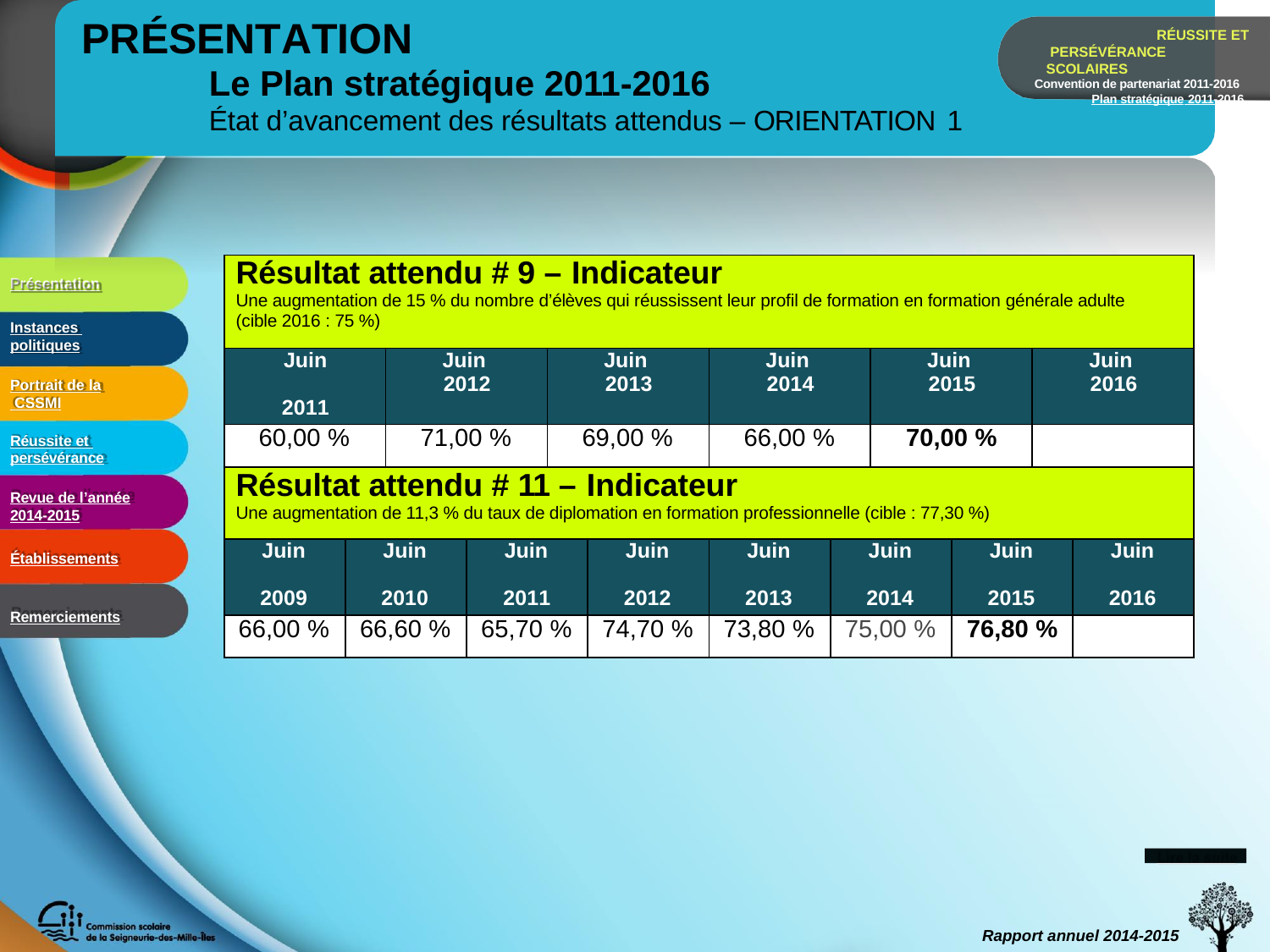

# PRÉSENTATION

RÉUSSITE ET  PERSÉVÉRANCE SCOLAIRES
Convention de partenariat 2011-2016  Plan stratégique 2011-2016
Le Plan stratégique 2011-2016
État d’avancement des résultats attendus – ORIENTATION 1

| Résultat attendu # 9 – Indicateur Une augmentation de 15 % du nombre d’élèves qui réussissent leur profil de formation en formation générale adulte (cible 2016 : 75 %) |  |  |  |  |  |
| --- | --- | --- | --- | --- | --- |
| Juin 2011 | Juin 2012 | Juin 2013 | Juin 2014 | Juin 2015 | Juin 2016 |
| 60,00 % | 71,00 % | 69,00 % | 66,00 % | 70,00 % |  |

Présentation

Instances  politiques

Portrait de la  CSSMI

Réussite et  persévérance

Revue de l’année
2014-2015

Établissements

Remerciements

| Résultat attendu # 11 – Indicateur Une augmentation de 11,3 % du taux de diplomation en formation professionnelle (cible : 77,30 %) |  |  |  |  |  |  |  |
| --- | --- | --- | --- | --- | --- | --- | --- |
| Juin 2009 | Juin 2010 | Juin 2011 | Juin 2012 | Juin 2013 | Juin 2014 | Juin 2015 | Juin 2016 |
| 66,00 % | 66,60 % | 65,70 % | 74,70 % | 73,80 % | 75,00 % | 76,80 % |  |

Lire la suite
Rapport annuel 2014-2015